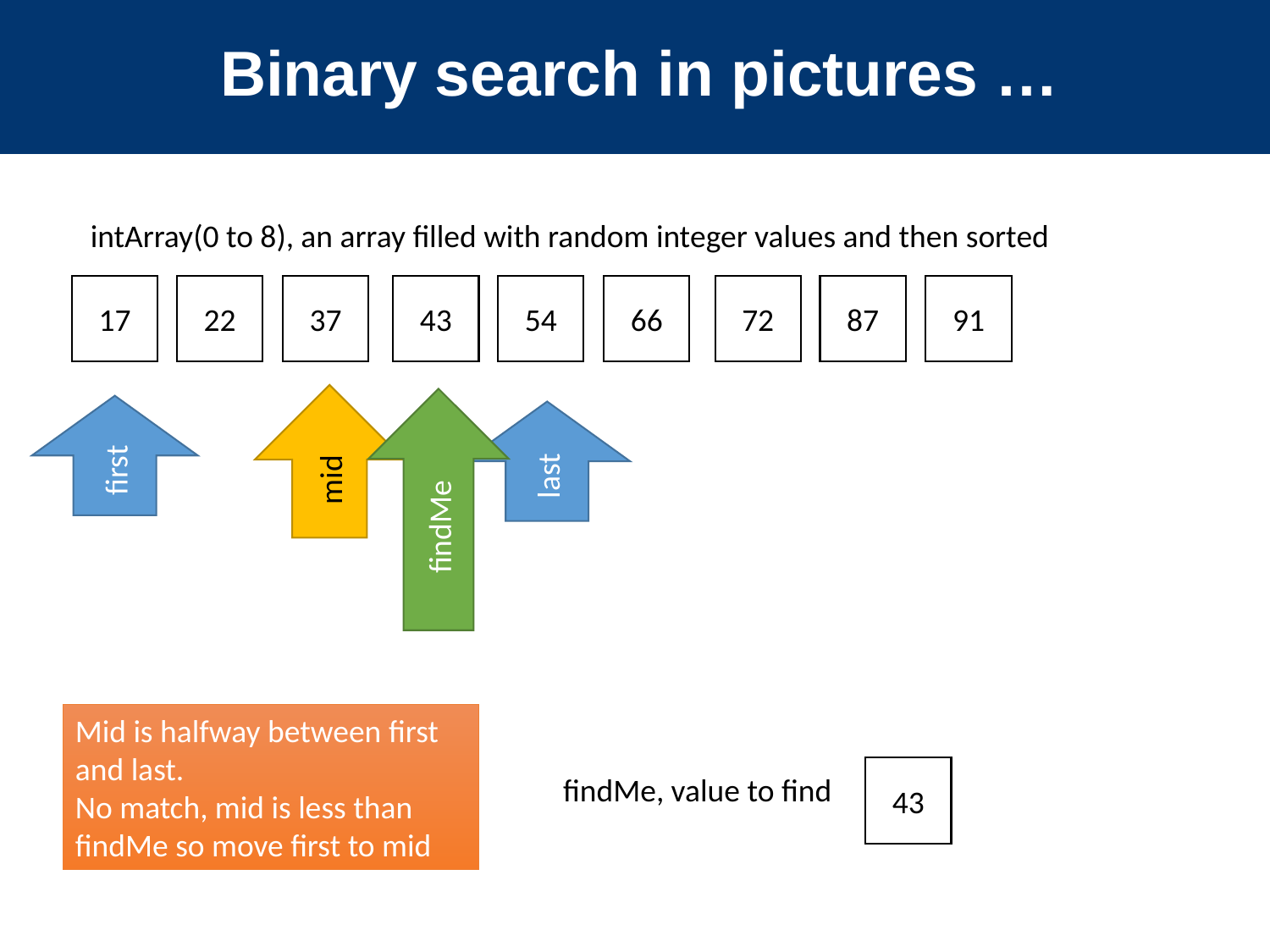

Binary search in pictures …
intArray(0 to 8), an array filled with random integer values and then sorted
17
22
37
43
54
66
72
87
91
mid
findMe
first
last
Mid is halfway between first and last.
No match, mid is less than findMe so move first to mid
43
findMe, value to find